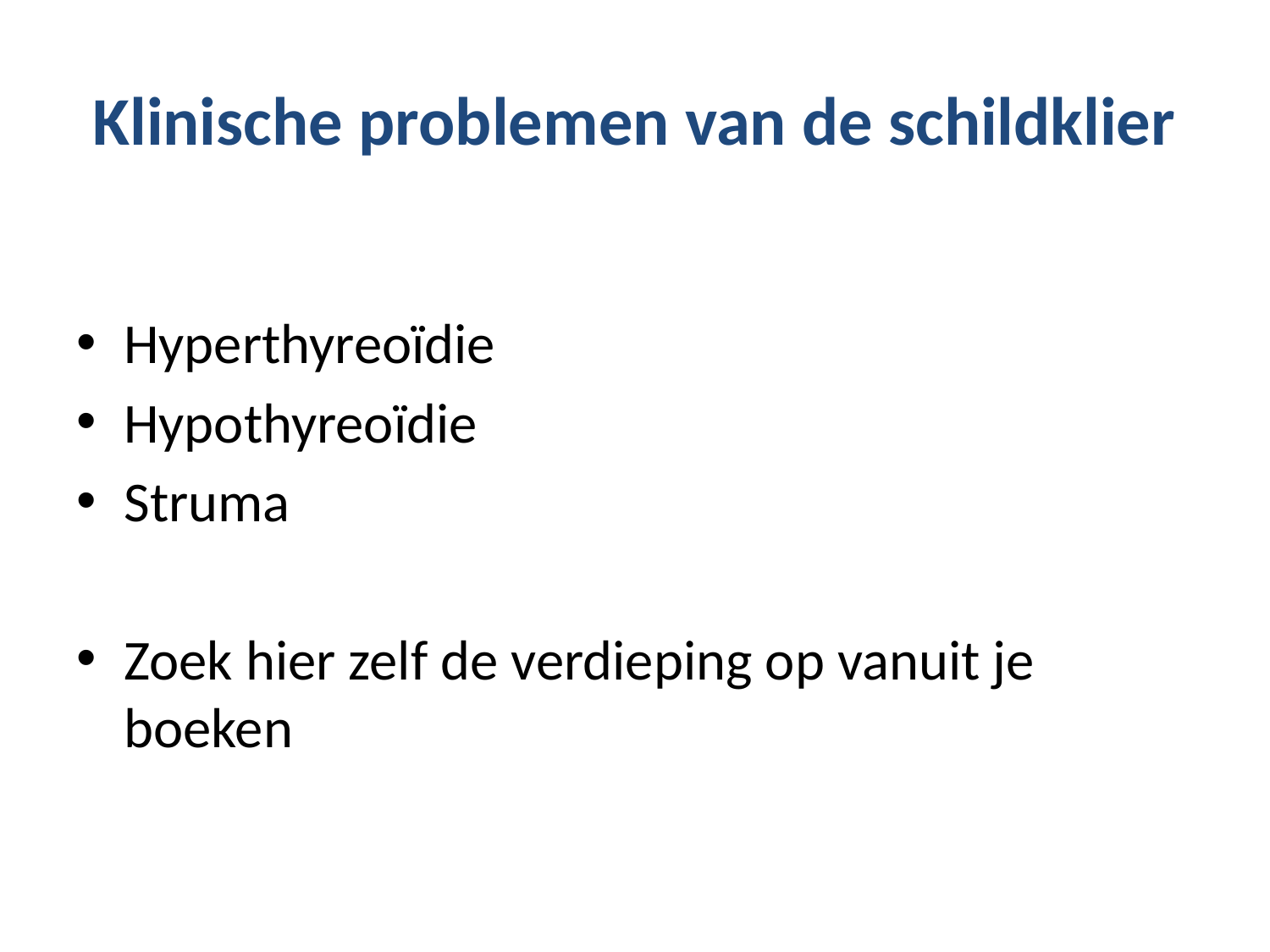

# Klinische problemen van de schildklier

Hyperthyreoïdie
Hypothyreoïdie
Struma

Zoek hier zelf de verdieping op vanuit je boeken